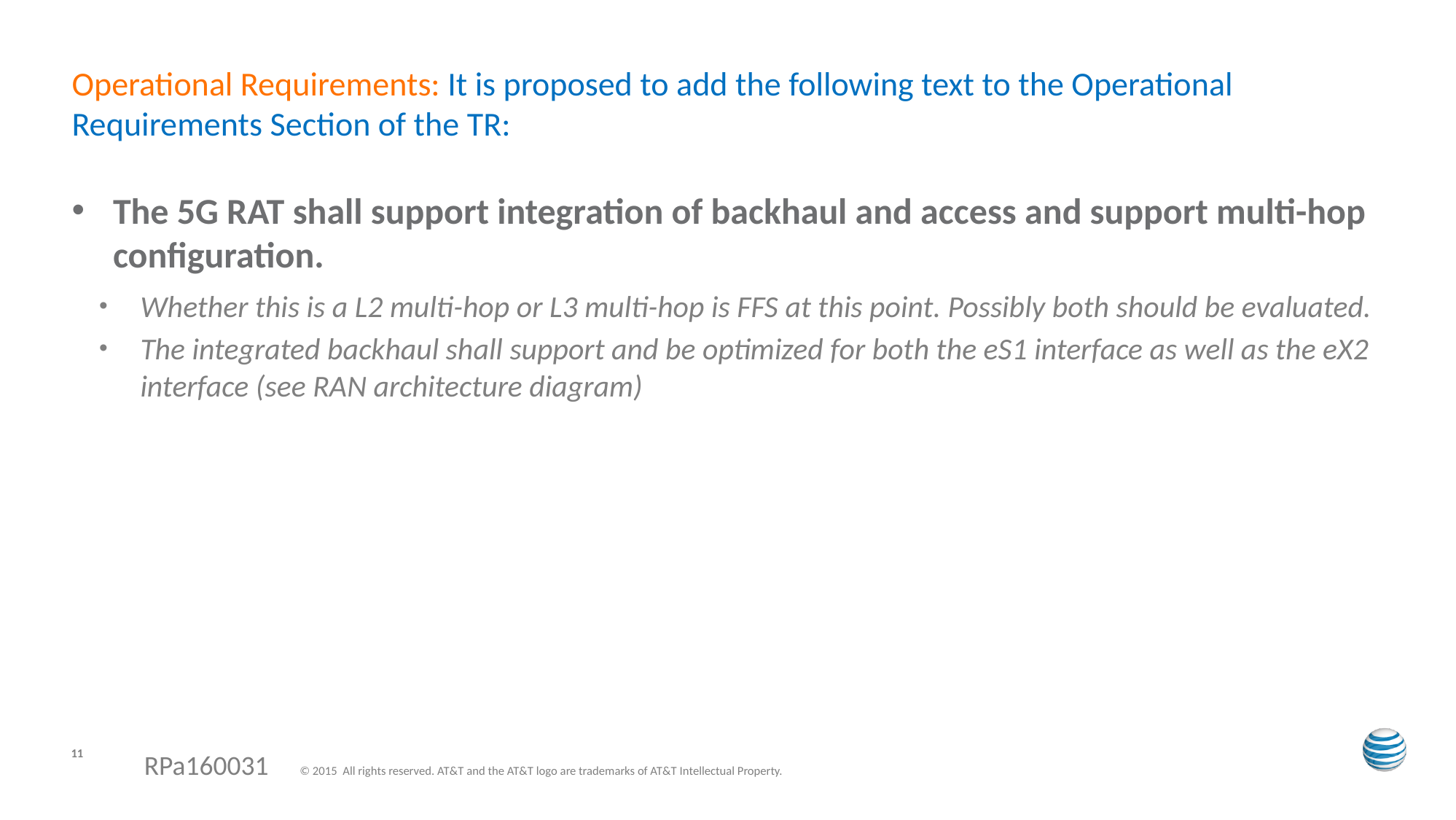

# Operational Requirements: It is proposed to add the following text to the Operational Requirements Section of the TR:
The 5G RAT shall support integration of backhaul and access and support multi-hop configuration.
Whether this is a L2 multi-hop or L3 multi-hop is FFS at this point. Possibly both should be evaluated.
The integrated backhaul shall support and be optimized for both the eS1 interface as well as the eX2 interface (see RAN architecture diagram)
11
RPa160031     © 2015  All rights reserved. AT&T and the AT&T logo are trademarks of AT&T Intellectual Property.